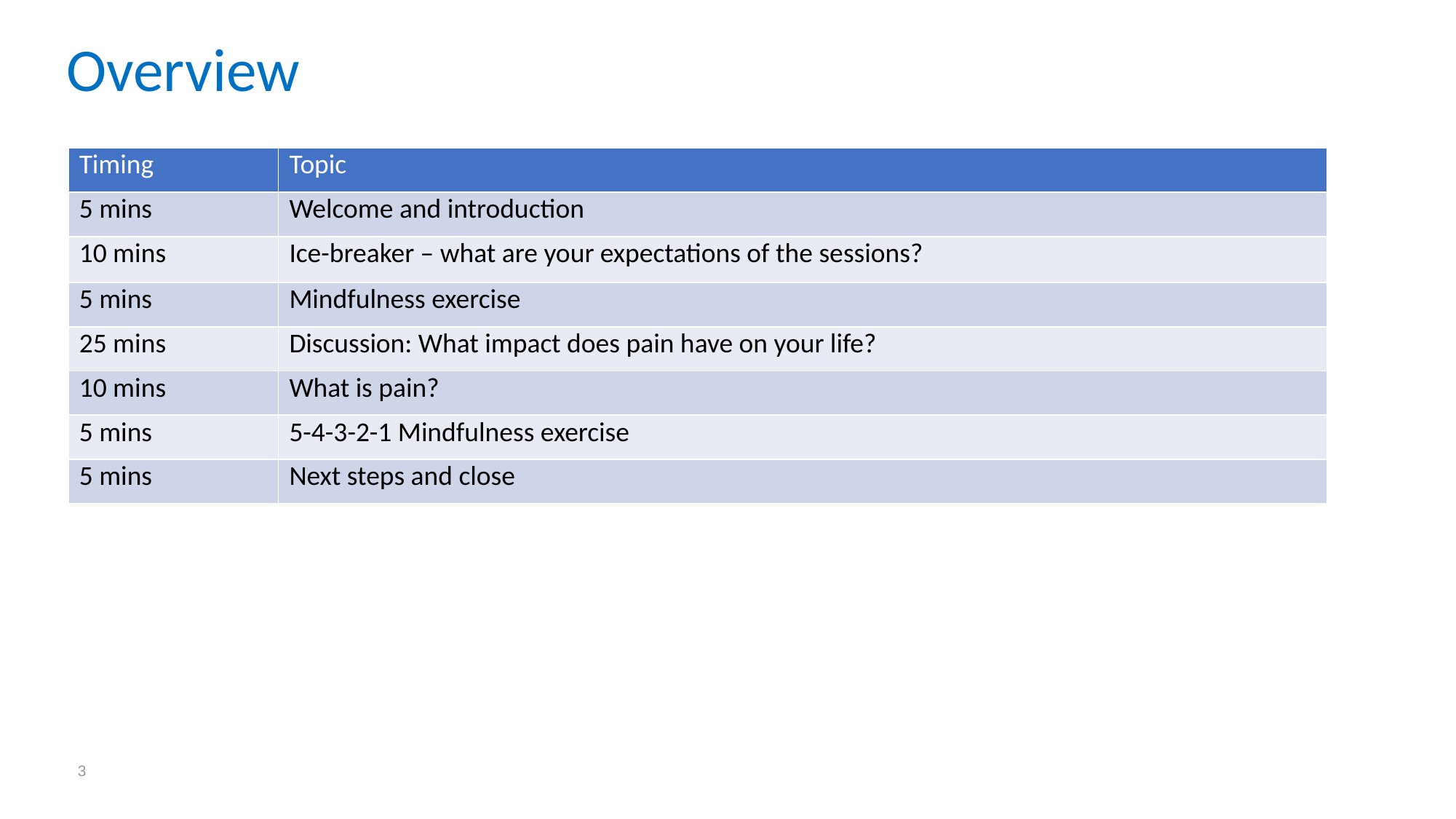

# Overview
| Timing | Topic |
| --- | --- |
| 5 mins | Welcome and introduction |
| 10 mins | Ice-breaker – what are your expectations of the sessions? |
| 5 mins | Mindfulness exercise |
| 25 mins | Discussion: What impact does pain have on your life? |
| 10 mins | What is pain? |
| 5 mins | 5-4-3-2-1 Mindfulness exercise |
| 5 mins | Next steps and close |
3